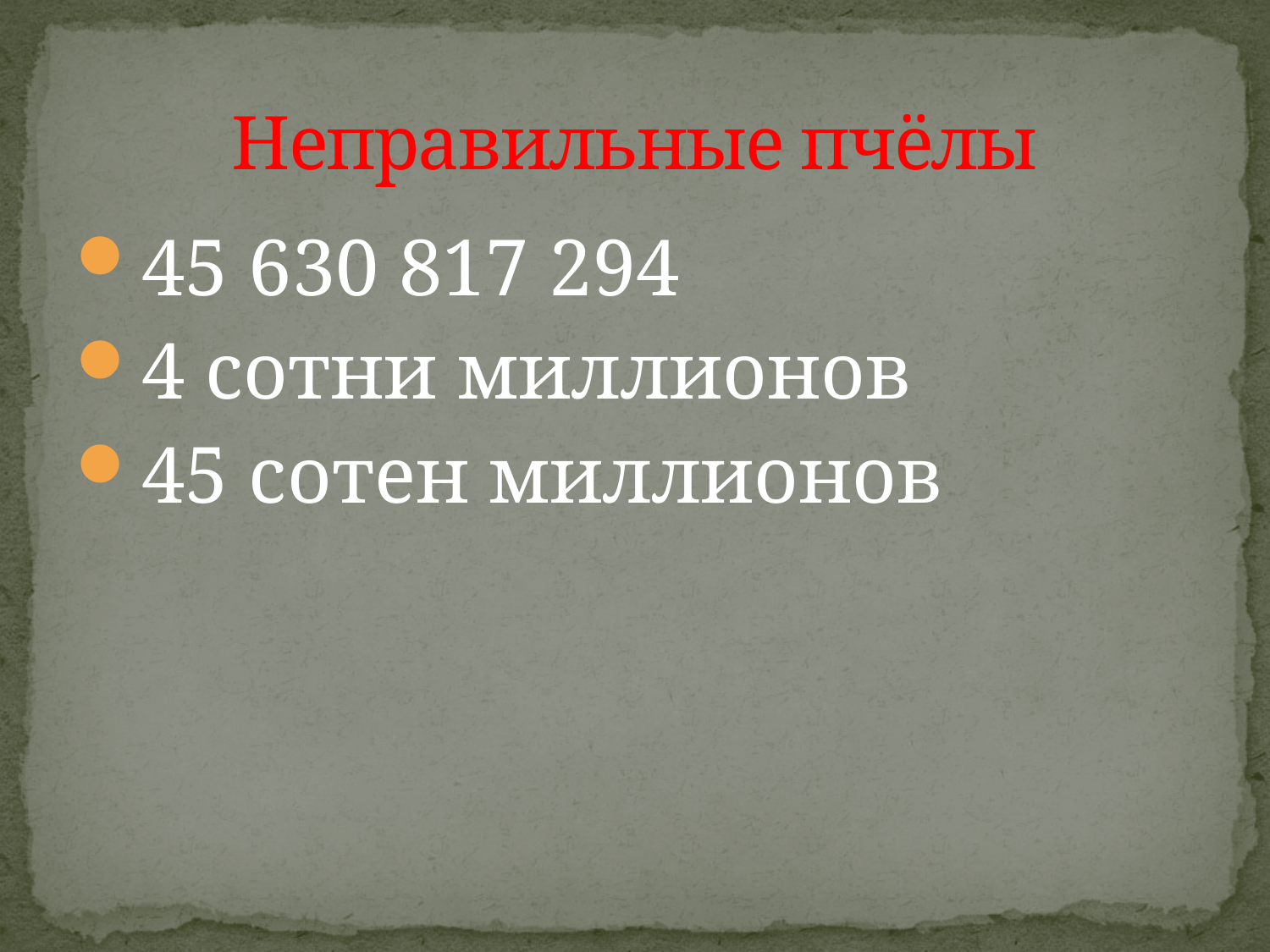

# Неправильные пчёлы
45 630 817 294
4 сотни миллионов
45 сотен миллионов